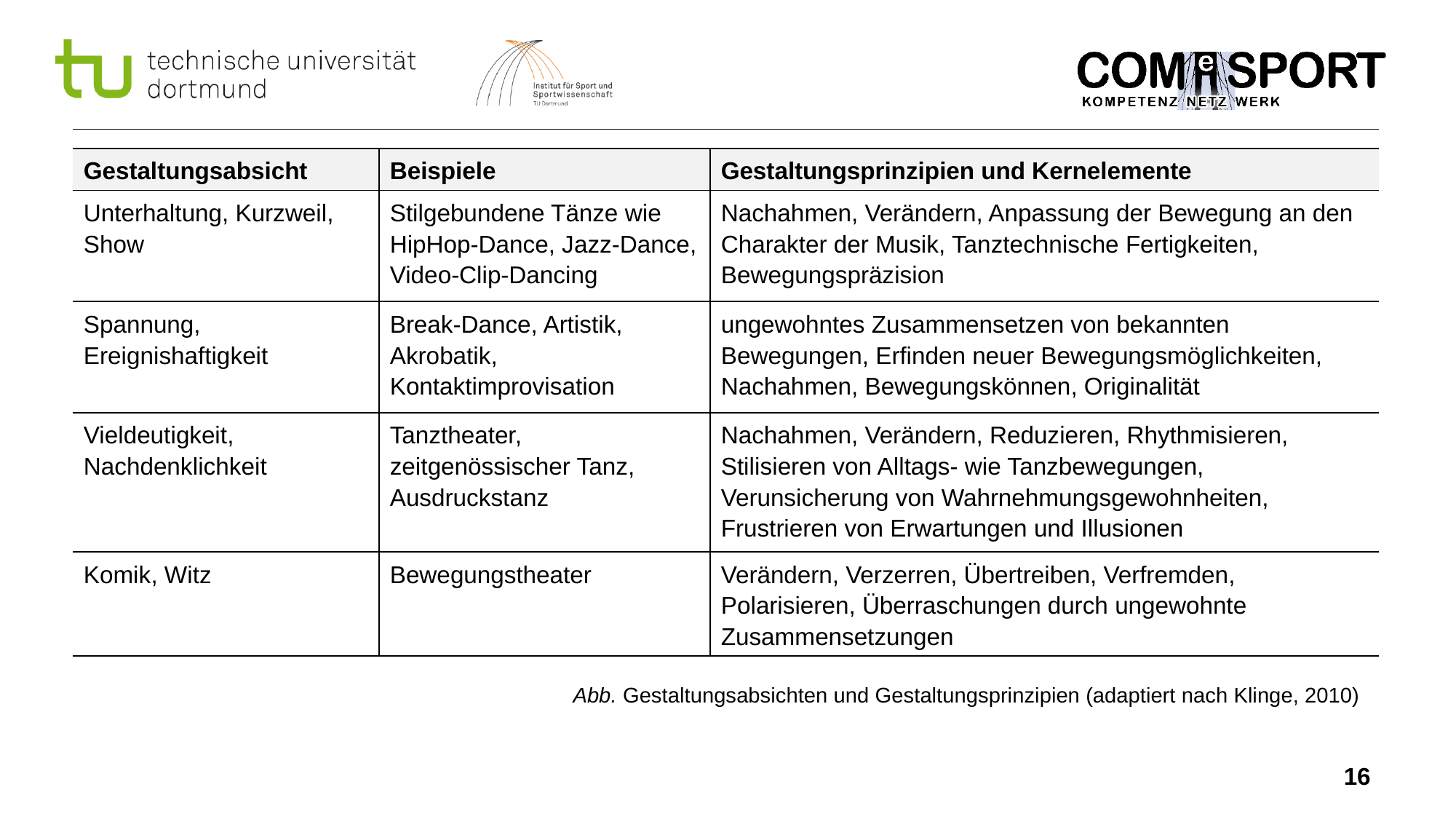

# Beispiele für Gestaltungsabsichten und Gestaltungsprinzipien
| Gestaltungsabsicht | Beispiele | Gestaltungsprinzipien und Kernelemente |
| --- | --- | --- |
| Unterhaltung, Kurzweil, Show | Stilgebundene Tänze wie HipHop-Dance, Jazz-Dance, Video-Clip-Dancing | Nachahmen, Verändern, Anpassung der Bewegung an den Charakter der Musik, Tanztechnische Fertigkeiten, Bewegungspräzision |
| Spannung, Ereignishaftigkeit | Break-Dance, Artistik, Akrobatik, Kontaktimprovisation | ungewohntes Zusammensetzen von bekannten Bewegungen, Erfinden neuer Bewegungsmöglichkeiten, Nachahmen, Bewegungskönnen, Originalität |
| Vieldeutigkeit, Nachdenklichkeit | Tanztheater, zeitgenössischer Tanz, Ausdruckstanz | Nachahmen, Verändern, Reduzieren, Rhythmisieren, Stilisieren von Alltags- wie Tanzbewegungen, Verunsicherung von Wahrnehmungsgewohnheiten, Frustrieren von Erwartungen und Illusionen |
| Komik, Witz | Bewegungstheater | Verändern, Verzerren, Übertreiben, Verfremden, Polarisieren, Überraschungen durch ungewohnte Zusammensetzungen |
Abb. Gestaltungsabsichten und Gestaltungsprinzipien (adaptiert nach Klinge, 2010)
16